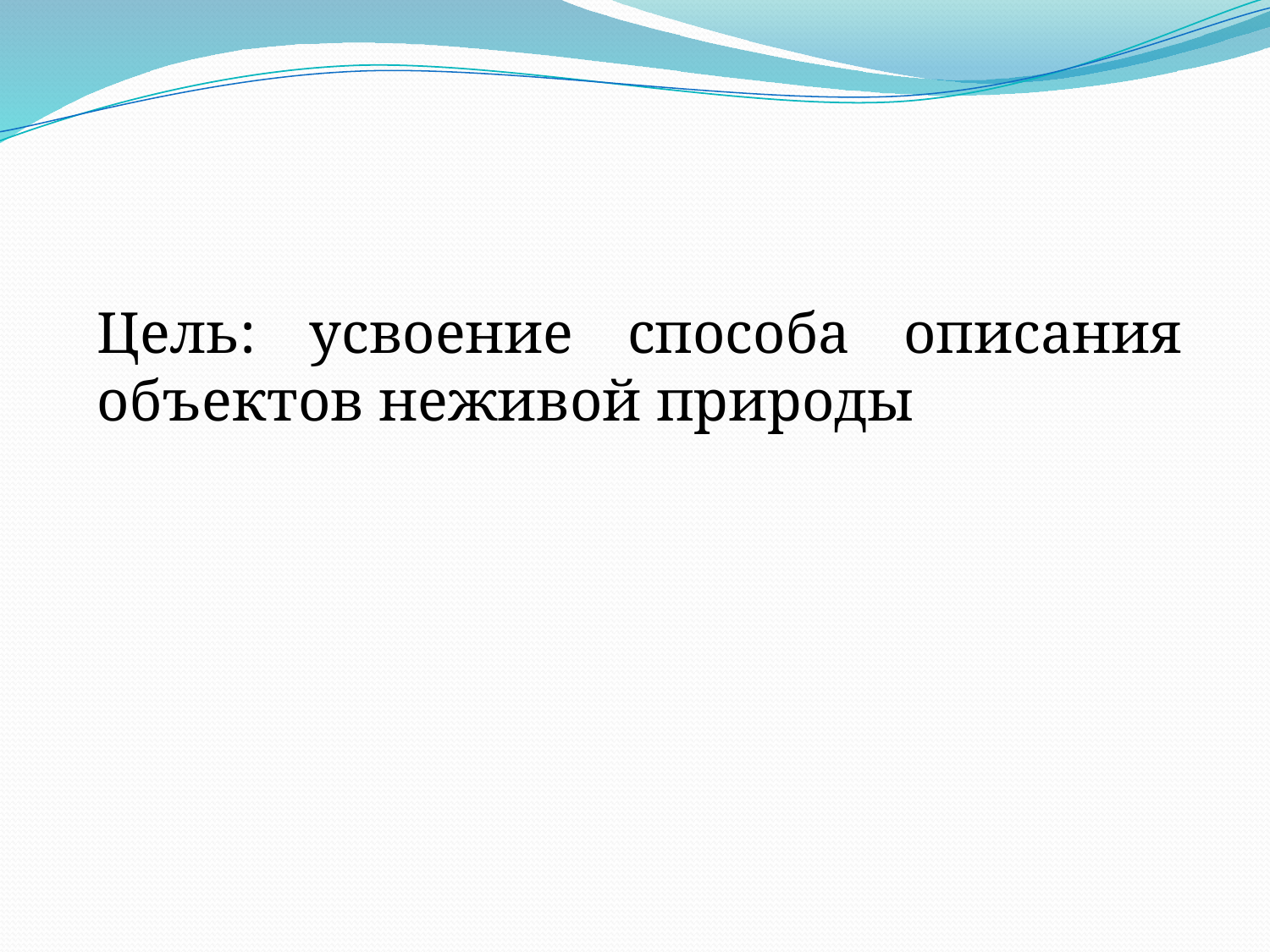

Цель: усвоение способа описания объектов неживой природы